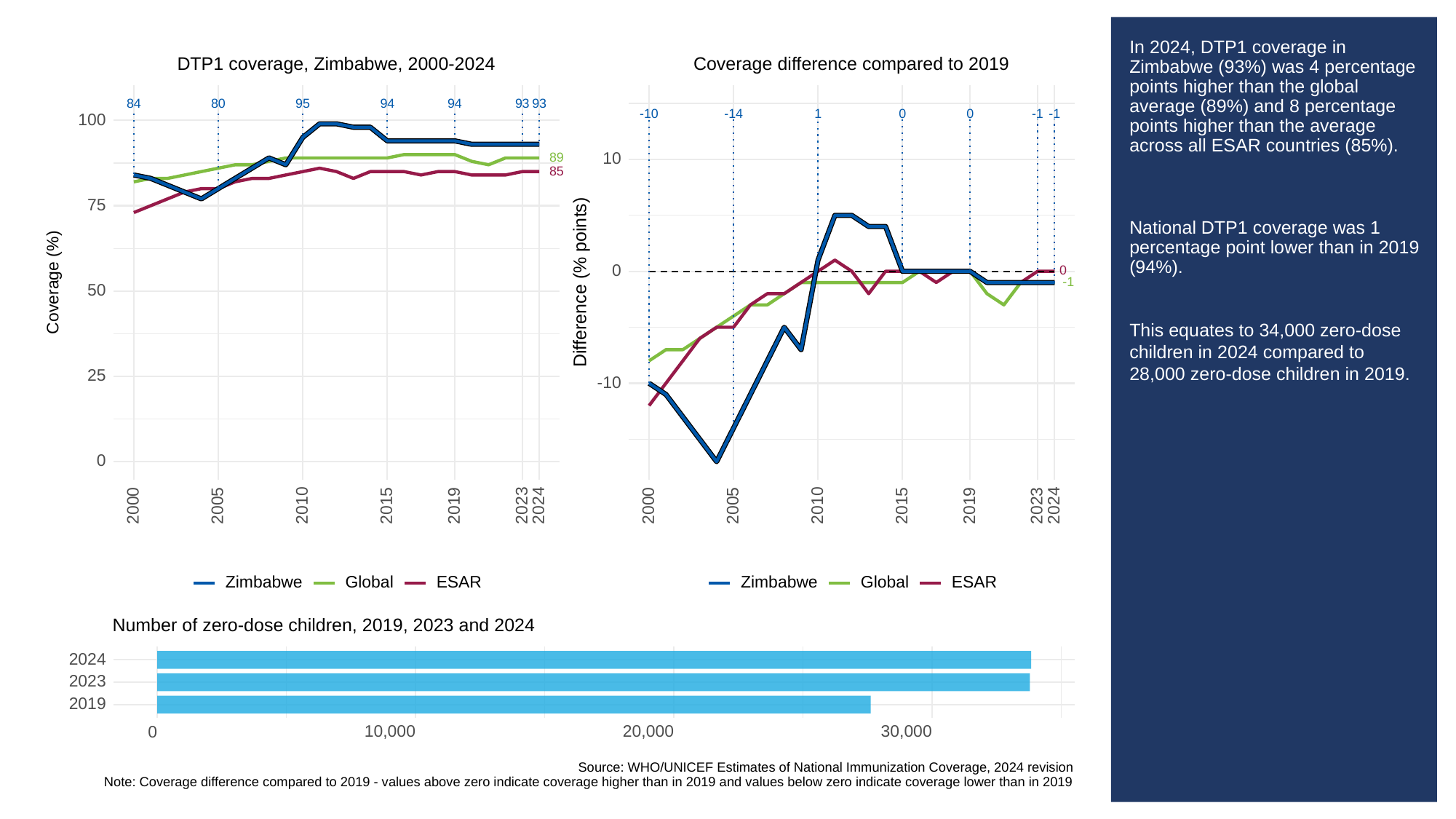

# In 2024, DTP1 coverage in Zimbabwe (93%) was 4 percentage points higher than the global average (89%) and 8 percentage points higher than the average across all ESAR countries (85%).

National DTP1 coverage was 1 percentage point lower than in 2019 (94%).

This equates to 34,000 zero-dose children in 2024 compared to 28,000 zero-dose children in 2019.

Coverage difference compared to 2019
DTP1 coverage, Zimbabwe, 2000-2024

93
93
84
80
95
94
94

-10
0
0
-14
1
-1
-1

100

10
89

85

75

0
0

Difference (% points)
Coverage (%)
-1
50

25

-10

0

2023
2023
2000
2005
2010
2015
2019
2024
2000
2005
2010
2015
2019
2024
Global
ESAR
Global
ESAR
Zimbabwe
Zimbabwe

Number of zero-dose children, 2019, 2023 and 2024

2024

2023

2019

10,000
20,000
30,000
0
Source: WHO/UNICEF Estimates of National Immunization Coverage, 2024 revision
Note: Coverage difference compared to 2019 - values above zero indicate coverage higher than in 2019 and values below zero indicate coverage lower than in 2019